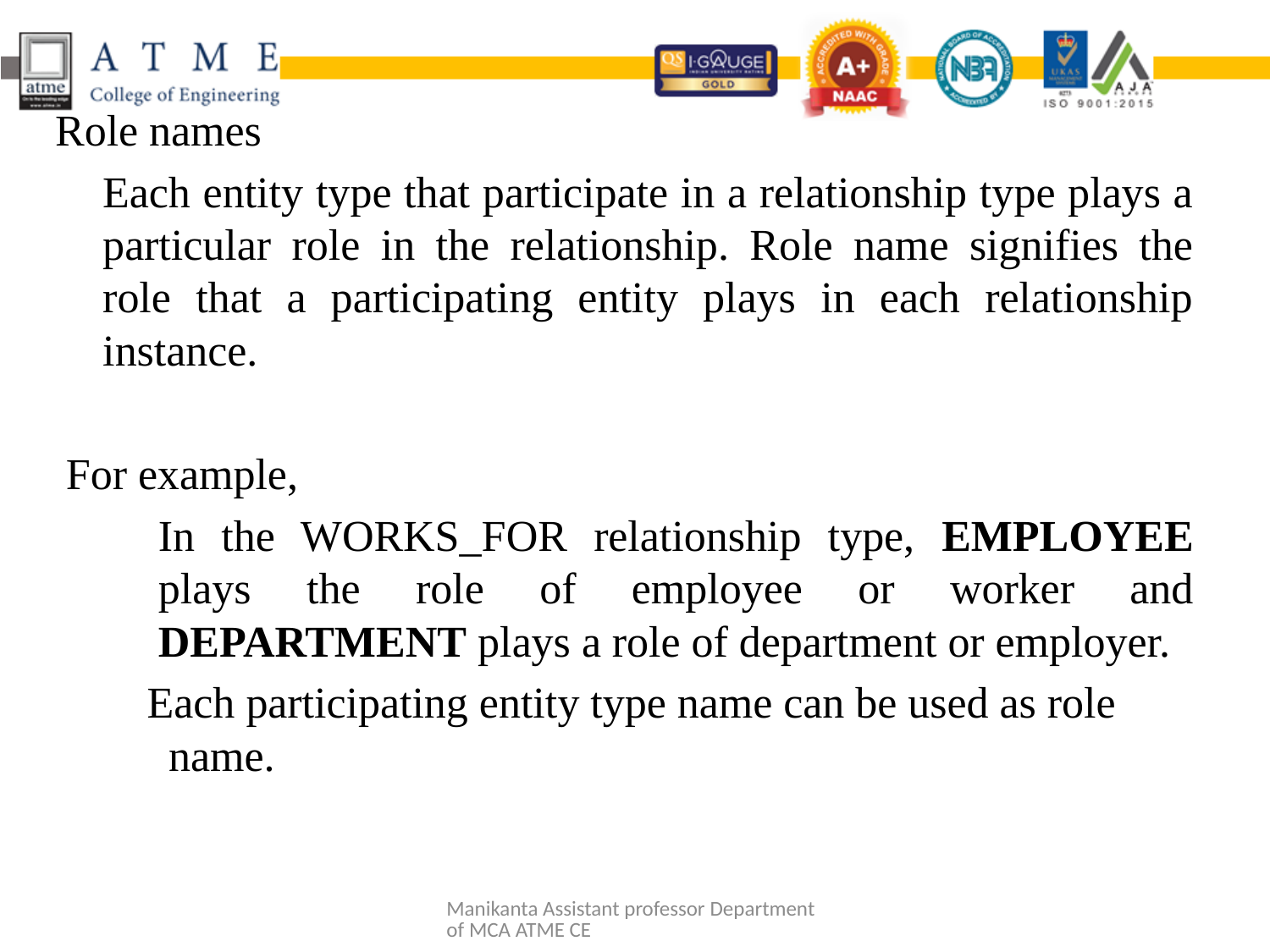

Role names
	Each entity type that participate in a relationship type plays a particular role in the relationship. Role name signifies the role that a participating entity plays in each relationship instance.

 For example,
	In the WORKS_FOR relationship type, EMPLOYEE plays the role of employee or worker and DEPARTMENT plays a role of department or employer.
	    Each participating entity type name can be used as role              name.

Manikanta Assistant professor Department of MCA ATME CE